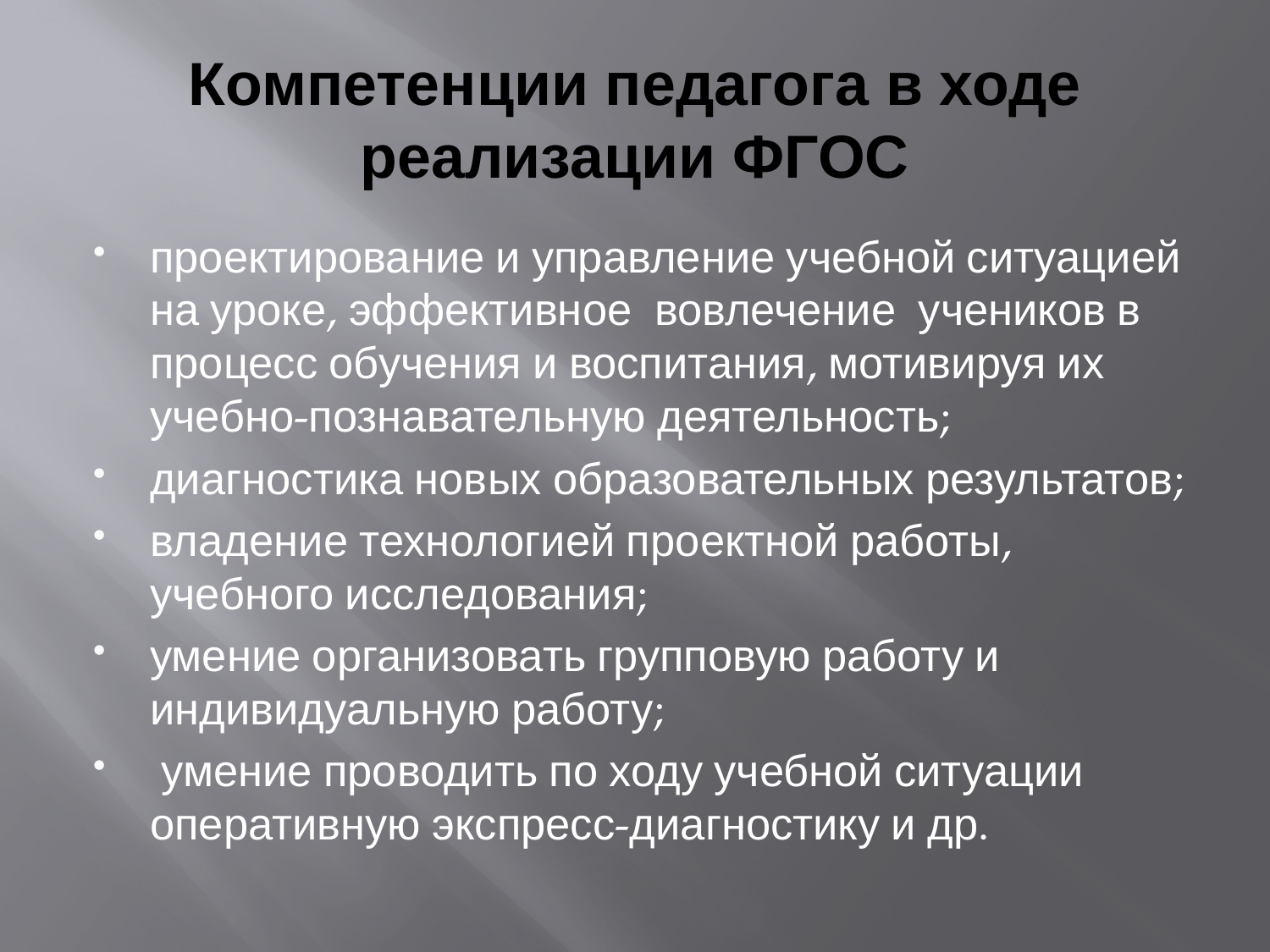

# Компетенции педагога в ходе реализации ФГОС
проектирование и управление учебной ситуацией на уроке, эффективное  вовлечение  учеников в процесс обучения и воспитания, мотивируя их учебно-познавательную деятельность;
диагностика новых образовательных результатов;
владение технологией проектной работы, учебного исследования;
умение организовать групповую работу и индивидуальную работу;
 умение проводить по ходу учебной ситуации оперативную экспресс-диагностику и др.